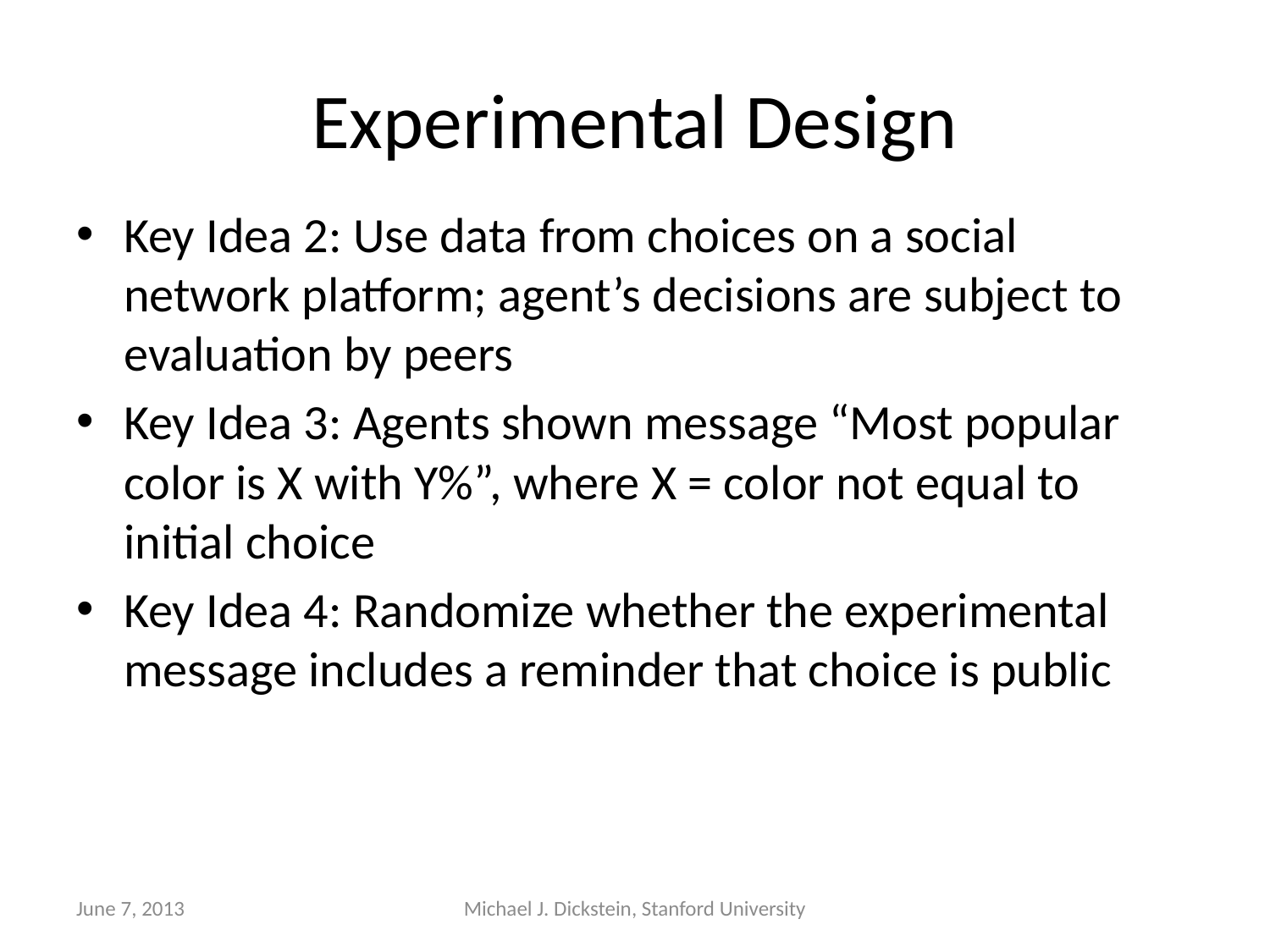

# Experimental Design
Key Idea 2: Use data from choices on a social network platform; agent’s decisions are subject to evaluation by peers
Key Idea 3: Agents shown message “Most popular color is X with Y%”, where X = color not equal to initial choice
Key Idea 4: Randomize whether the experimental message includes a reminder that choice is public
June 7, 2013
Michael J. Dickstein, Stanford University